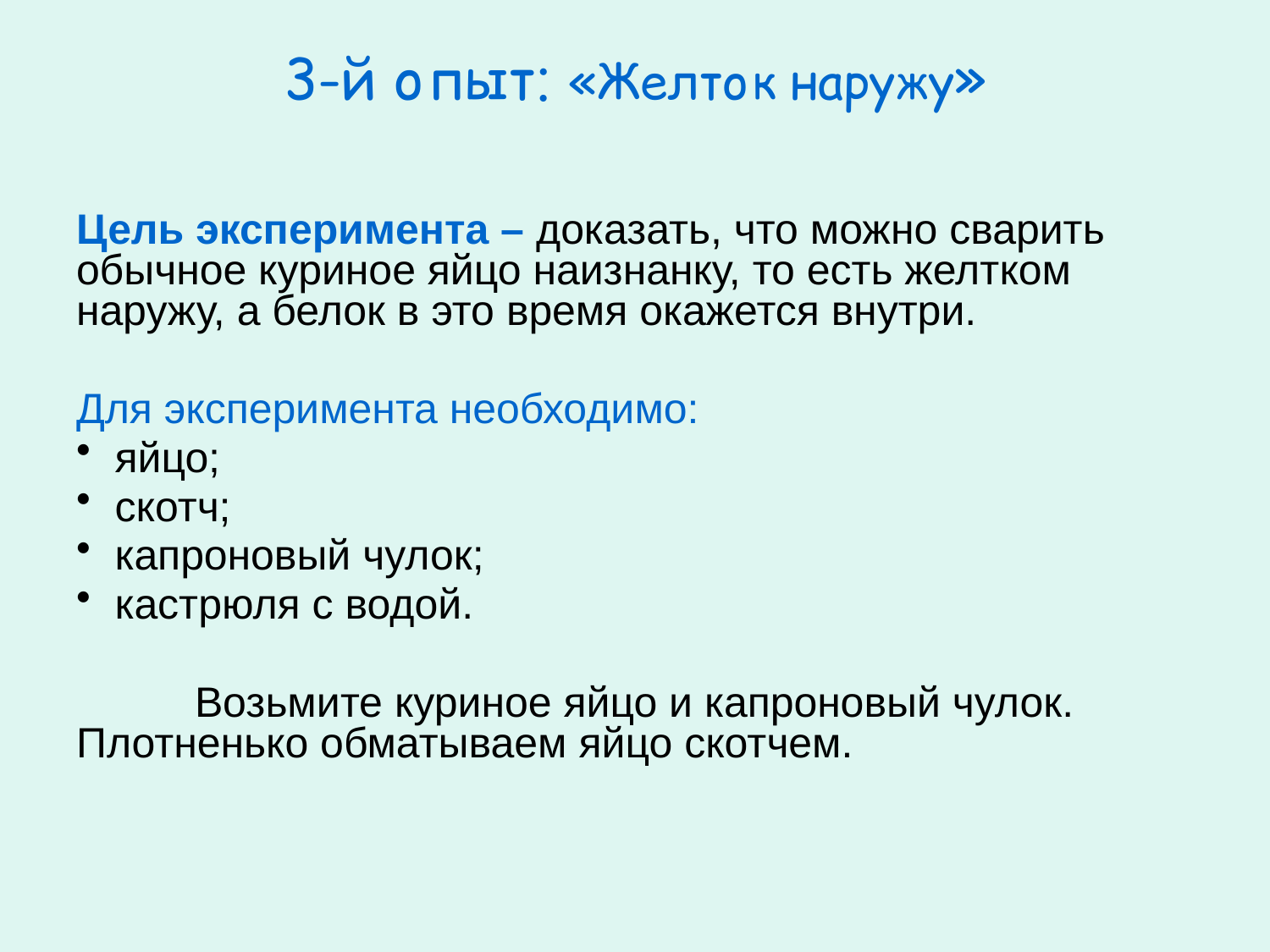

# 3-й опыт: «Желток наружу»

Цель эксперимента – доказать, что можно сварить обычное куриное яйцо наизнанку, то есть желтком наружу, а белок в это время окажется внутри.

Для эксперимента необходимо:
  яйцо;
  скотч;
  капроновый чулок;
  кастрюля с водой.

          Возьмите куриное яйцо и капроновый чулок. Плотненько обматываем яйцо скотчем.